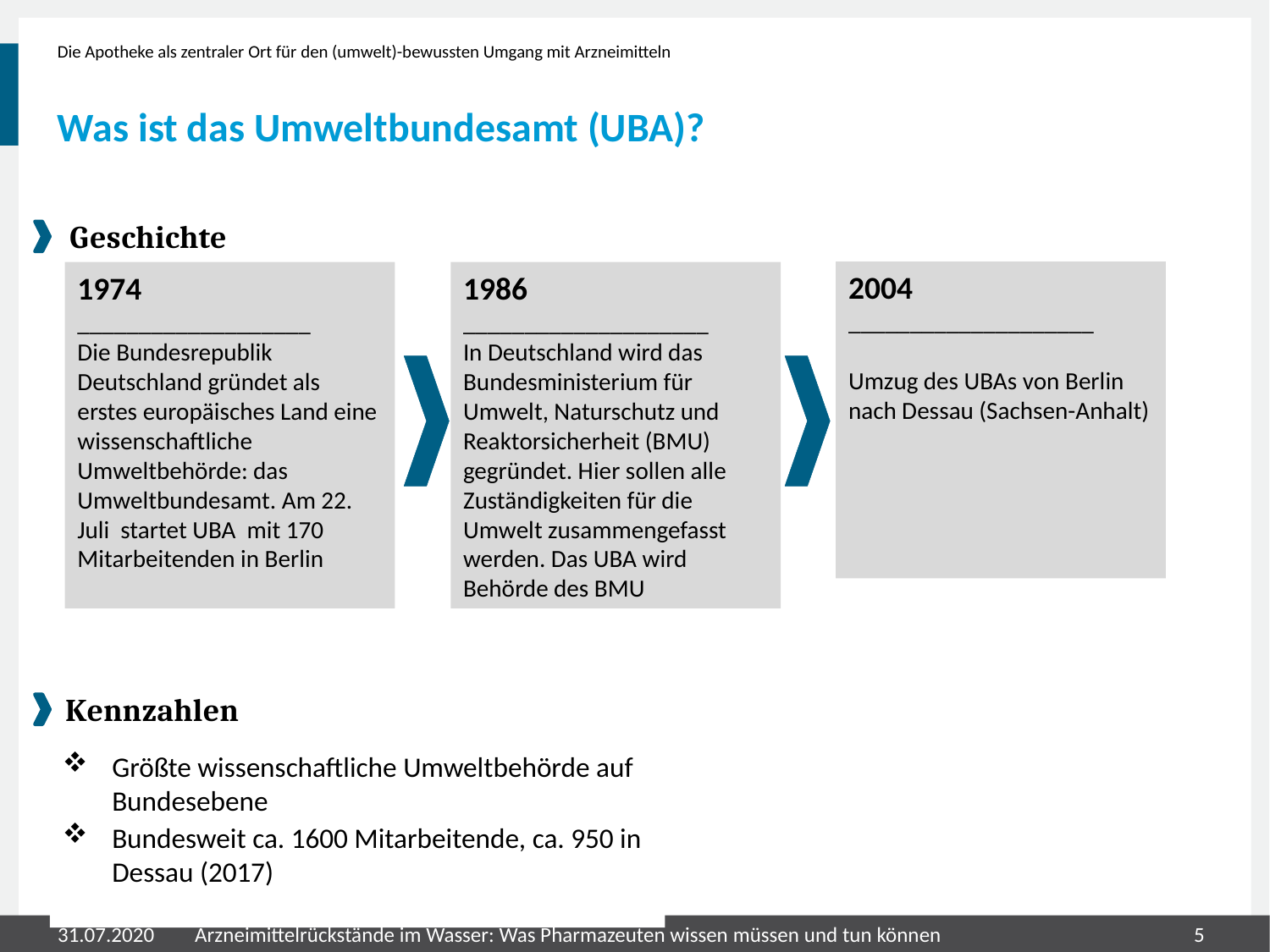

Die Apotheke als zentraler Ort für den (umwelt)-bewussten Umgang mit Arzneimitteln

# Was ist das Umweltbundesamt (UBA)?
  Geschichte

2004
____________________

Umzug des UBAs von Berlin nach Dessau (Sachsen-Anhalt)

1974
___________________
Die Bundesrepublik Deutschland gründet als erstes europäisches Land eine wissenschaftliche Umweltbehörde: das Umweltbundesamt. Am 22. Juli  startet UBA  mit 170 Mitarbeitenden in Berlin

1986
____________________
In Deutschland wird das Bundesministerium für Umwelt, Naturschutz und Reaktorsicherheit (BMU) gegründet. Hier sollen alle Zuständigkeiten für die Umwelt zusammengefasst werden. Das UBA wird Behörde des BMU

  Kennzahlen

Größte wissenschaftliche Umweltbehörde auf Bundesebene
Bundesweit ca. 1600 Mitarbeitende, ca. 950 in Dessau (2017)

31.07.2020
Arzneimittelrückstände im Wasser: Was Pharmazeuten wissen müssen und tun können
5